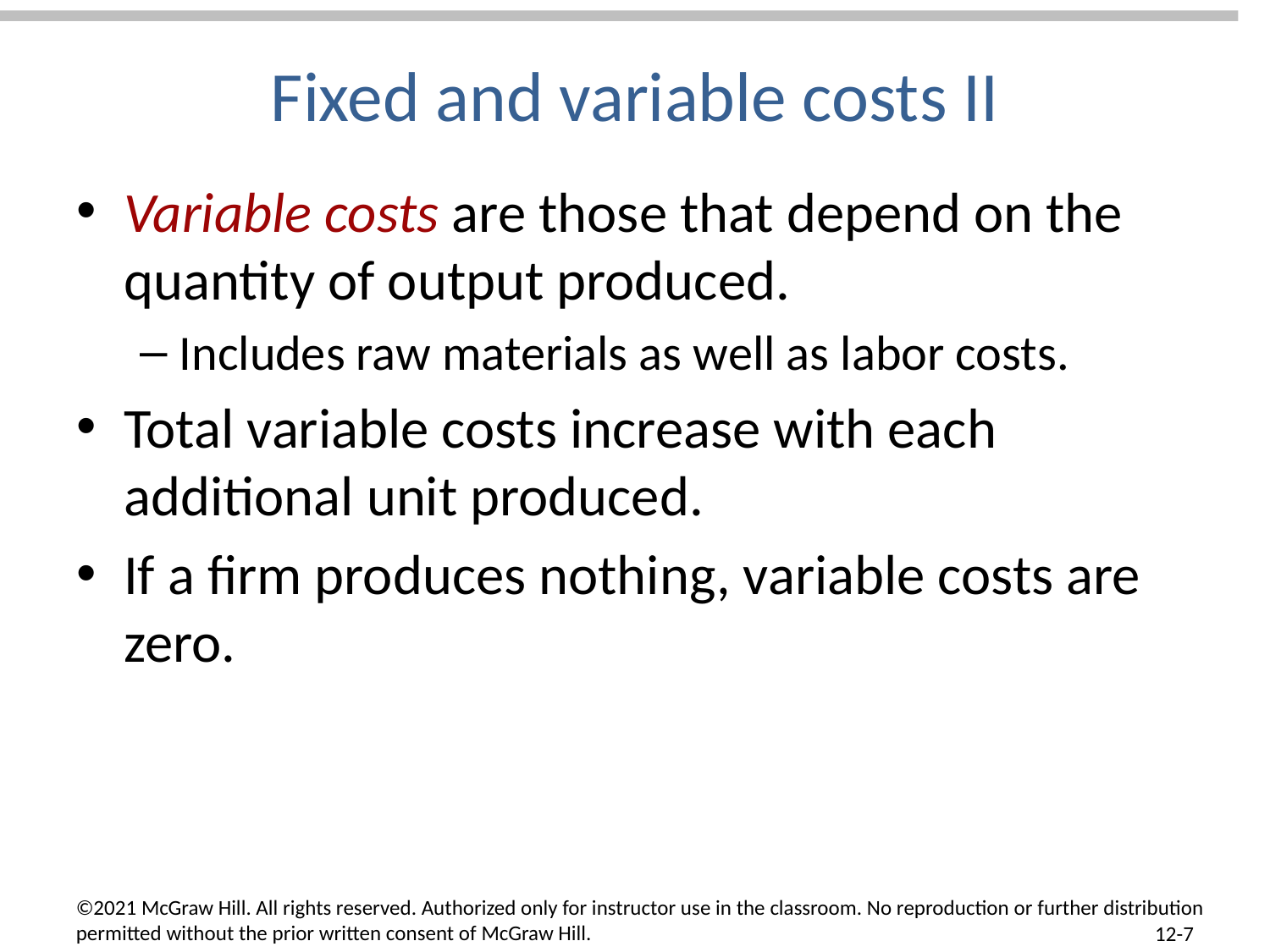

# Fixed and variable costs II
Variable costs are those that depend on the quantity of output produced.
Includes raw materials as well as labor costs.
Total variable costs increase with each additional unit produced.
If a firm produces nothing, variable costs are zero.